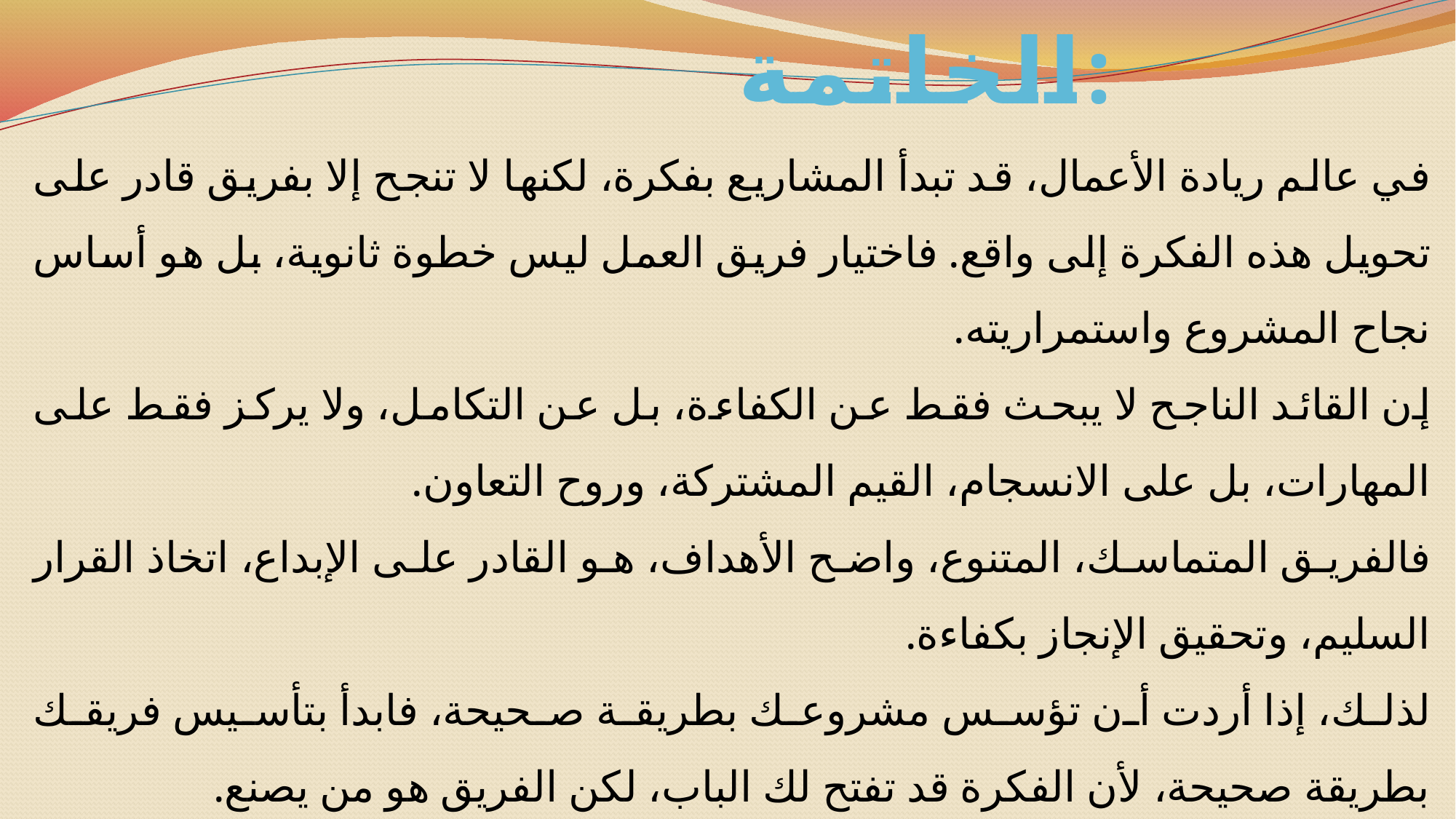

الخاتمة:
في عالم ريادة الأعمال، قد تبدأ المشاريع بفكرة، لكنها لا تنجح إلا بفريق قادر على تحويل هذه الفكرة إلى واقع. فاختيار فريق العمل ليس خطوة ثانوية، بل هو أساس نجاح المشروع واستمراريته.
إن القائد الناجح لا يبحث فقط عن الكفاءة، بل عن التكامل، ولا يركز فقط على المهارات، بل على الانسجام، القيم المشتركة، وروح التعاون.
فالفريق المتماسك، المتنوع، واضح الأهداف، هو القادر على الإبداع، اتخاذ القرار السليم، وتحقيق الإنجاز بكفاءة.
لذلك، إذا أردت أن تؤسس مشروعك بطريقة صحيحة، فابدأ بتأسيس فريقك بطريقة صحيحة، لأن الفكرة قد تفتح لك الباب، لكن الفريق هو من يصنع.